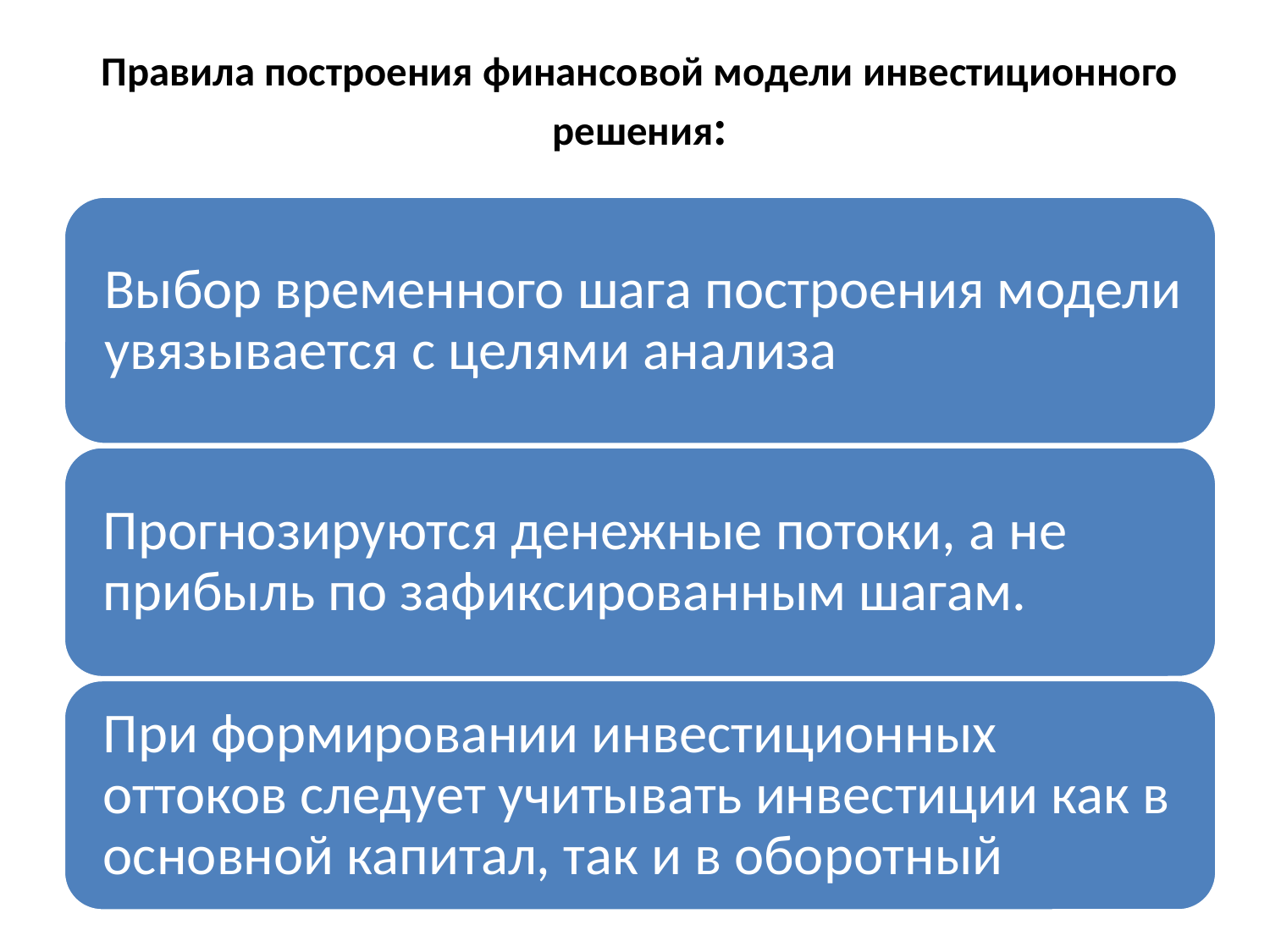

# Правила построения финансовой модели инвестиционного решения:
Выбор временного шага построения модели увязывается с целями анализа
Прогнозируются денежные потоки, а не прибыль по зафиксированным шагам.
При формировании инвестиционных оттоков следует учитывать инвестиции как в основной капитал, так и в оборотный